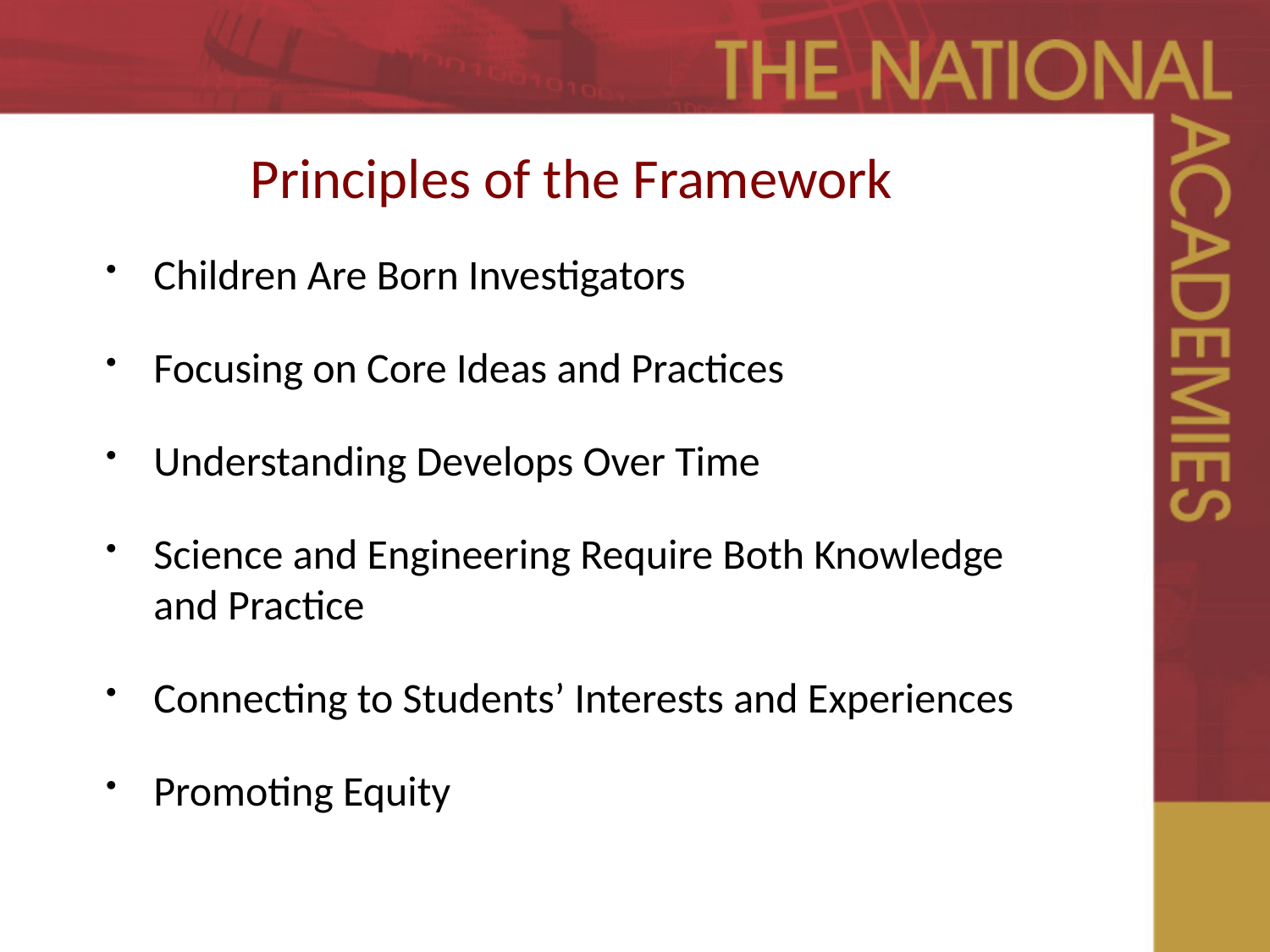

Principles of the Framework
Children Are Born Investigators
Focusing on Core Ideas and Practices
Understanding Develops Over Time
Science and Engineering Require Both Knowledge and Practice
Connecting to Students’ Interests and Experiences
Promoting Equity